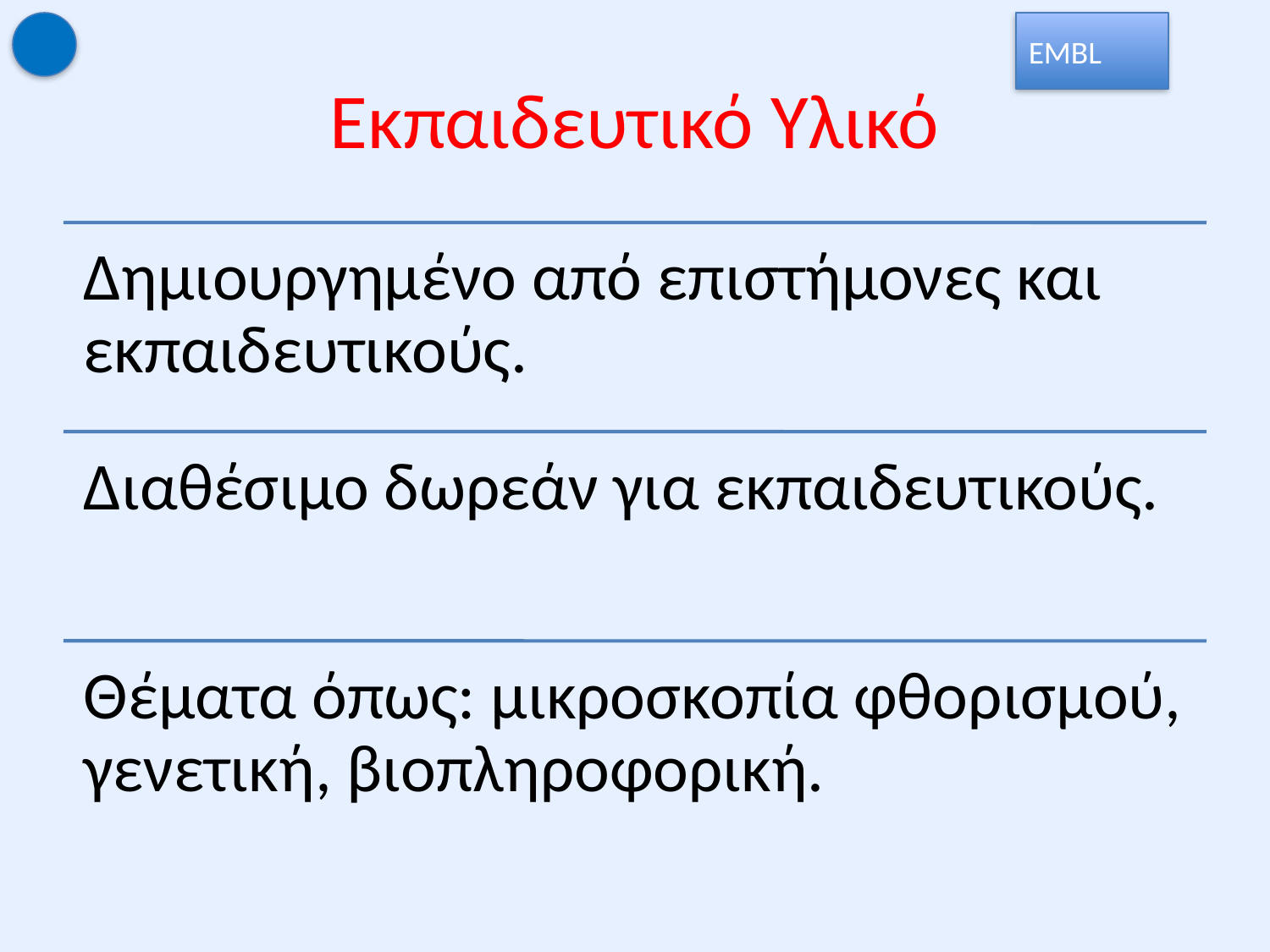

EMBL
# Εκπαιδευτικό Υλικό
Δημιουργημένο από επιστήμονες και εκπαιδευτικούς.
Διαθέσιμο δωρεάν για εκπαιδευτικούς.
Θέματα όπως: μικροσκοπία φθορισμού, γενετική, βιοπληροφορική.